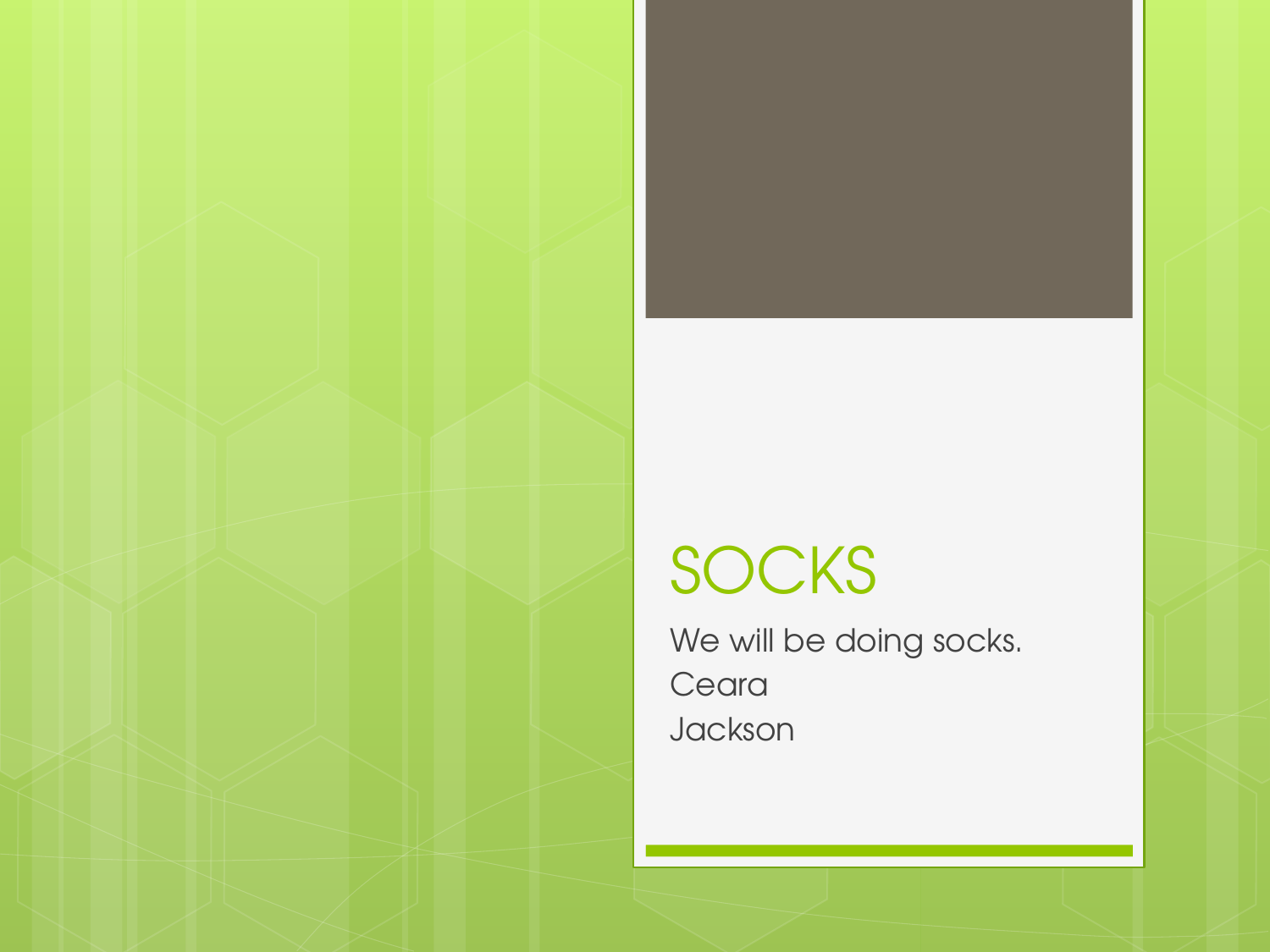

# SOCKS
We will be doing socks.
Ceara
Jackson